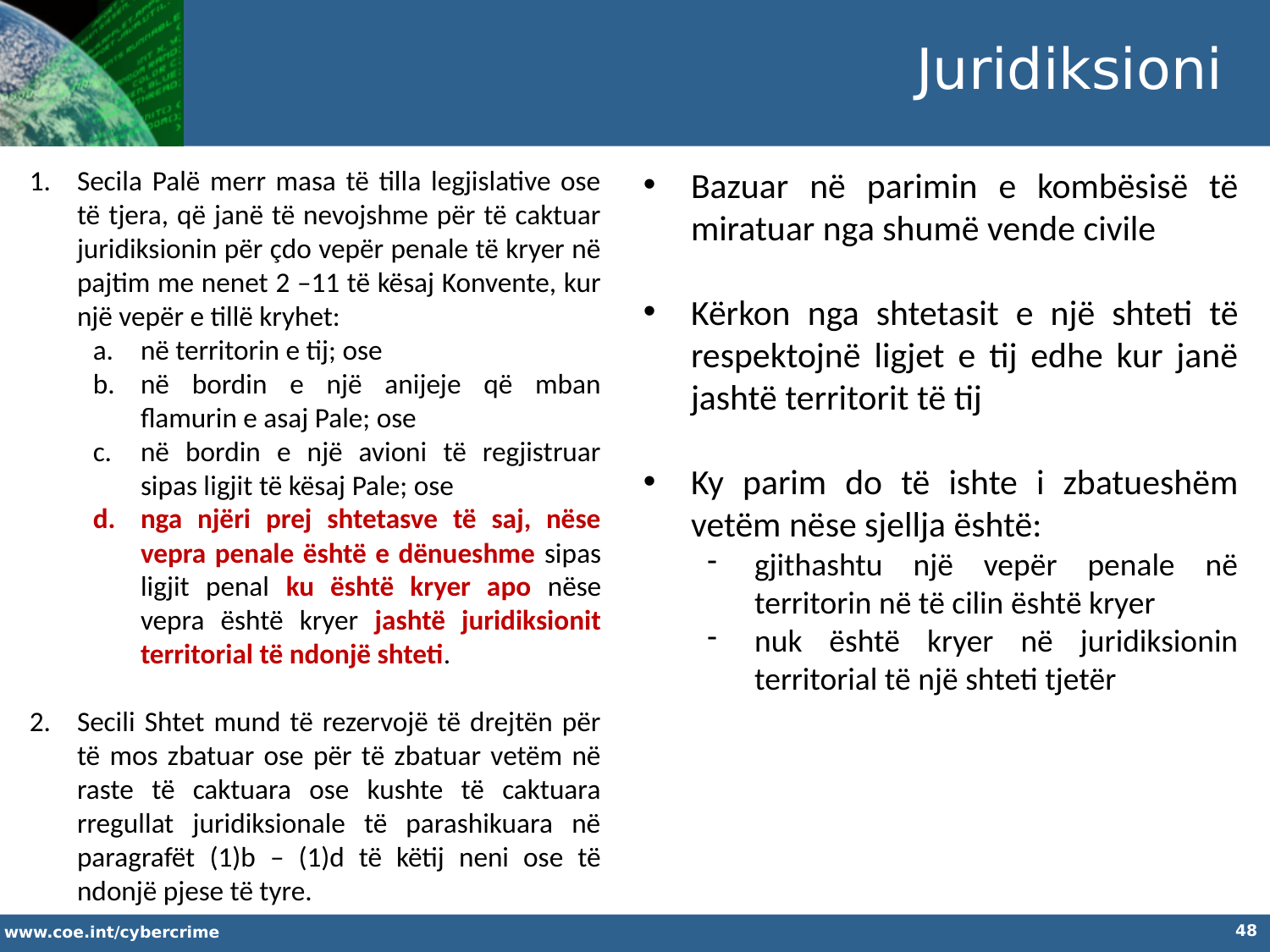

Juridiksioni
Secila Palë merr masa të tilla legjislative ose të tjera, që janë të nevojshme për të caktuar juridiksionin për çdo vepër penale të kryer në pajtim me nenet 2 –11 të kësaj Konvente, kur një vepër e tillë kryhet:
në territorin e tij; ose
në bordin e një anijeje që mban flamurin e asaj Pale; ose
në bordin e një avioni të regjistruar sipas ligjit të kësaj Pale; ose
nga njëri prej shtetasve të saj, nëse vepra penale është e dënueshme sipas ligjit penal ku është kryer apo nëse vepra është kryer jashtë juridiksionit territorial të ndonjë shteti.

Secili Shtet mund të rezervojë të drejtën për të mos zbatuar ose për të zbatuar vetëm në raste të caktuara ose kushte të caktuara rregullat juridiksionale të parashikuara në paragrafët (1)b – (1)d të këtij neni ose të ndonjë pjese të tyre.
Bazuar në parimin e kombësisë të miratuar nga shumë vende civile

Kërkon nga shtetasit e një shteti të respektojnë ligjet e tij edhe kur janë jashtë territorit të tij

Ky parim do të ishte i zbatueshëm vetëm nëse sjellja është:
gjithashtu një vepër penale në territorin në të cilin është kryer
nuk është kryer në juridiksionin territorial të një shteti tjetër